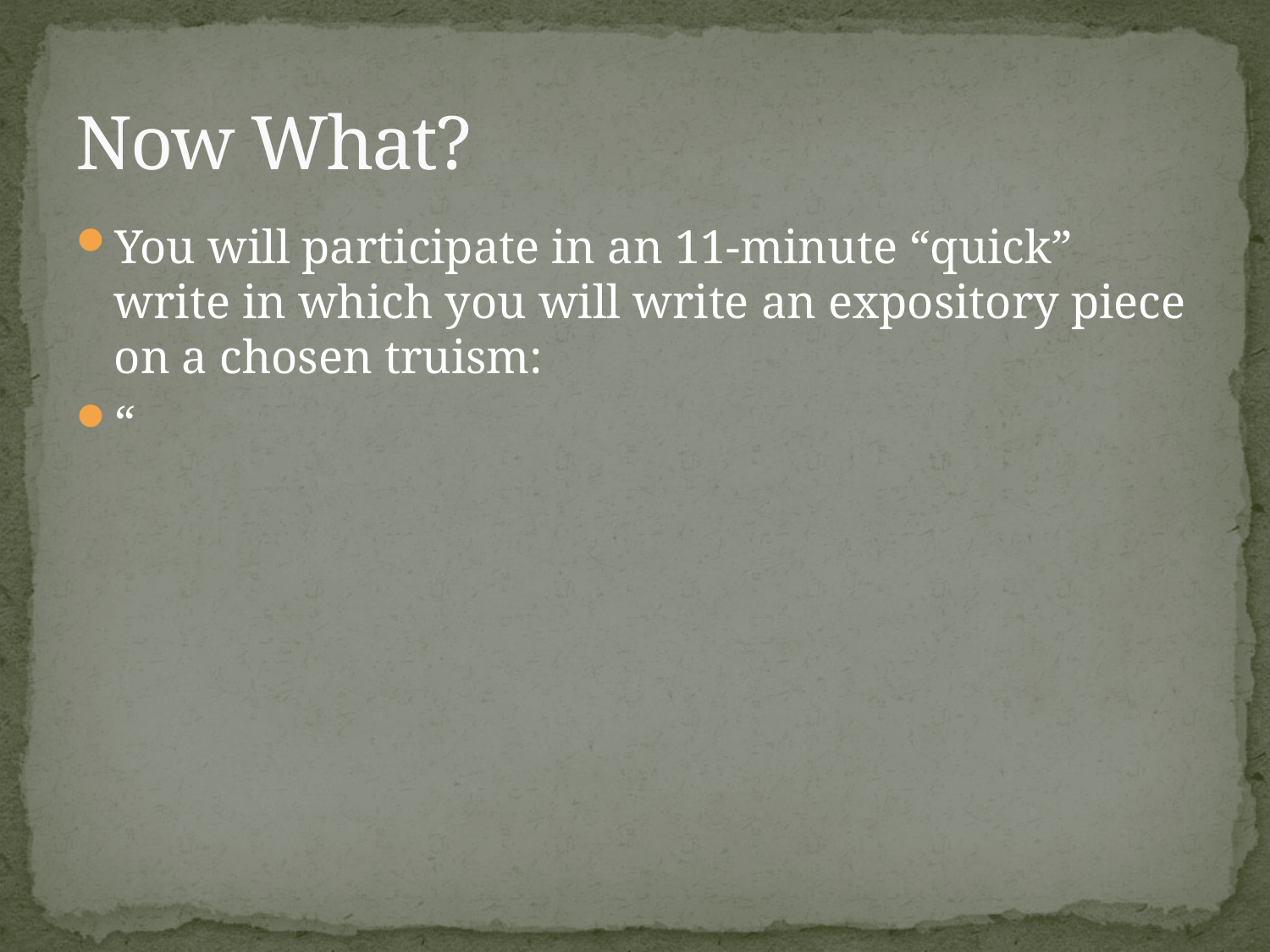

# Now What?
You will participate in an 11-minute “quick” write in which you will write an expository piece on a chosen truism:
“